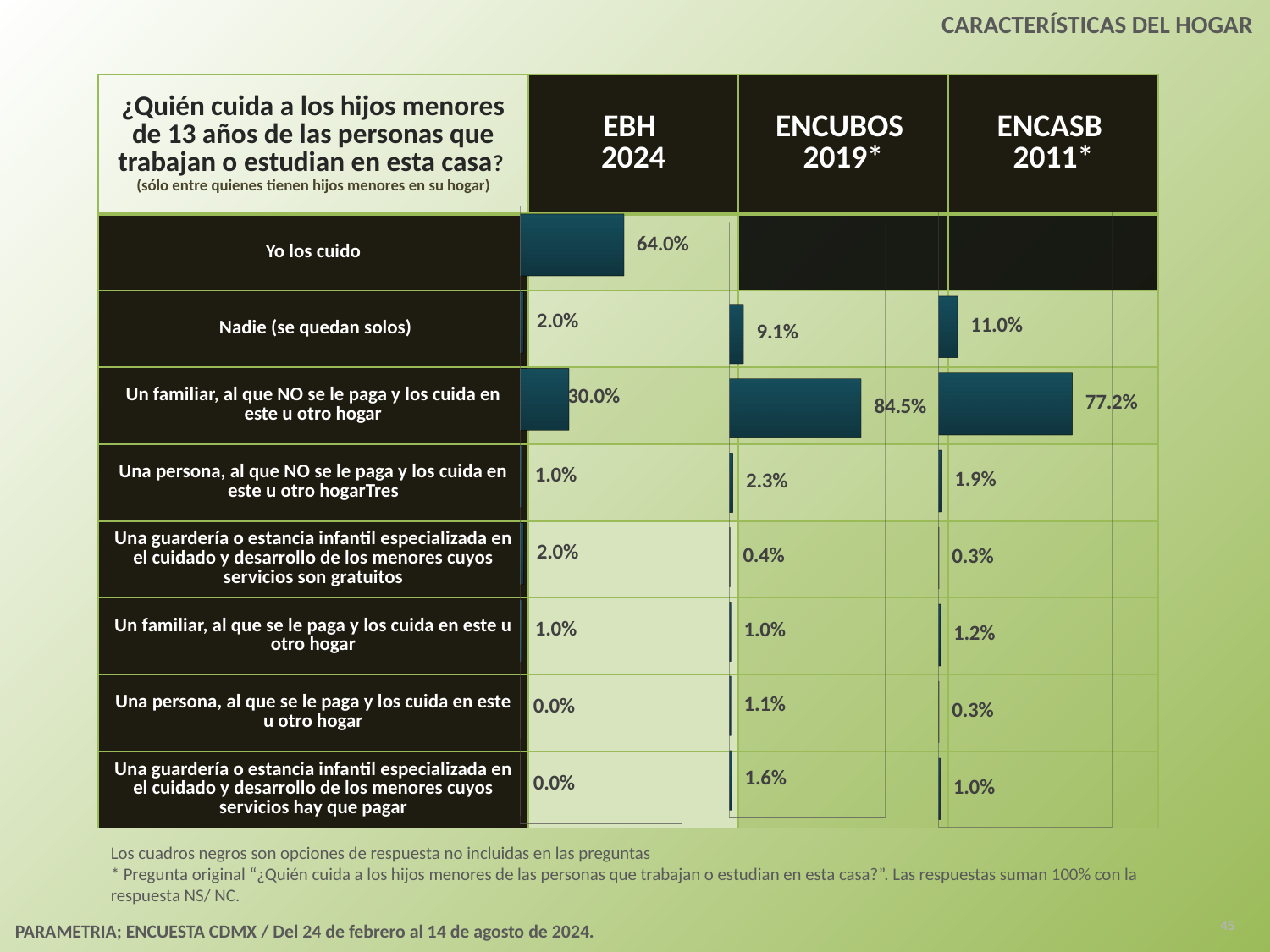

CARACTERÍSTICAS DEL HOGAR
| ¿Quién cuida a los hijos menores de 13 años de las personas que trabajan o estudian en esta casa? (sólo entre quienes tienen hijos menores en su hogar) | EBH 2024 | ENCUBOS 2019\* | ENCASB 2011\* |
| --- | --- | --- | --- |
| Yo los cuido |  |  |  |
| Nadie (se quedan solos) |  |  |  |
| Un familiar, al que NO se le paga y los cuida en este u otro hogar |  |  |  |
| Una persona, al que NO se le paga y los cuida en este u otro hogarTres |  |  |  |
| Una guardería o estancia infantil especializada en el cuidado y desarrollo de los menores cuyos servicios son gratuitos |  |  |  |
| Un familiar, al que se le paga y los cuida en este u otro hogar |  |  |  |
| Una persona, al que se le paga y los cuida en este u otro hogar |  |  |  |
| Una guardería o estancia infantil especializada en el cuidado y desarrollo de los menores cuyos servicios hay que pagar |  |  |  |

[unsupported chart]

[unsupported chart]

[unsupported chart]

Los cuadros negros son opciones de respuesta no incluidas en las preguntas
* Pregunta original “¿Quién cuida a los hijos menores de las personas que trabajan o estudian en esta casa?”. Las respuestas suman 100% con la respuesta NS/ NC.

45
PARAMETRIA; ENCUESTA CDMX / Del 24 de febrero al 14 de agosto de 2024.